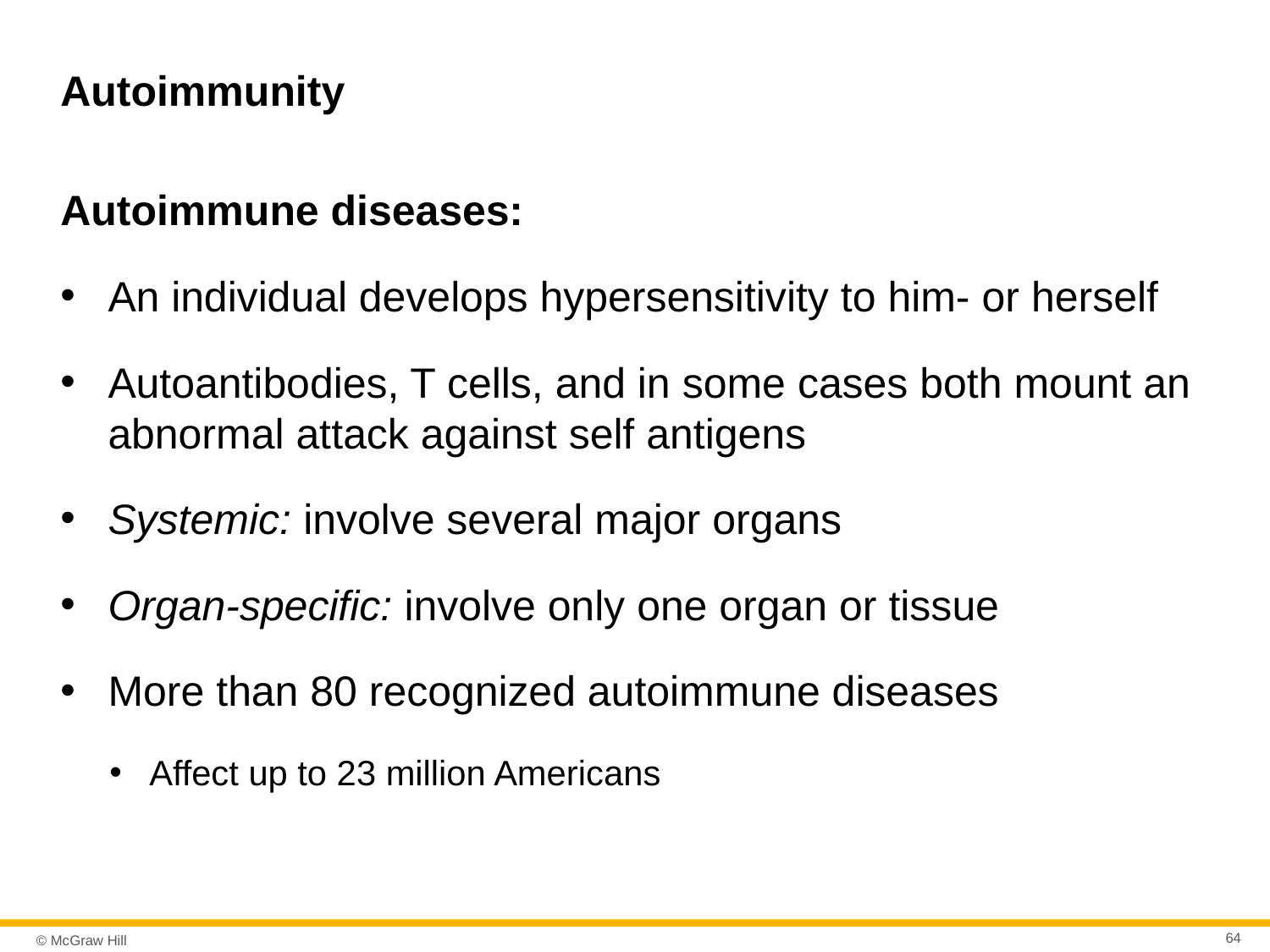

# Autoimmunity
Autoimmune diseases:
An individual develops hypersensitivity to him- or herself
Autoantibodies, T cells, and in some cases both mount an abnormal attack against self antigens
Systemic: involve several major organs
Organ-specific: involve only one organ or tissue
More than 80 recognized autoimmune diseases
Affect up to 23 million Americans